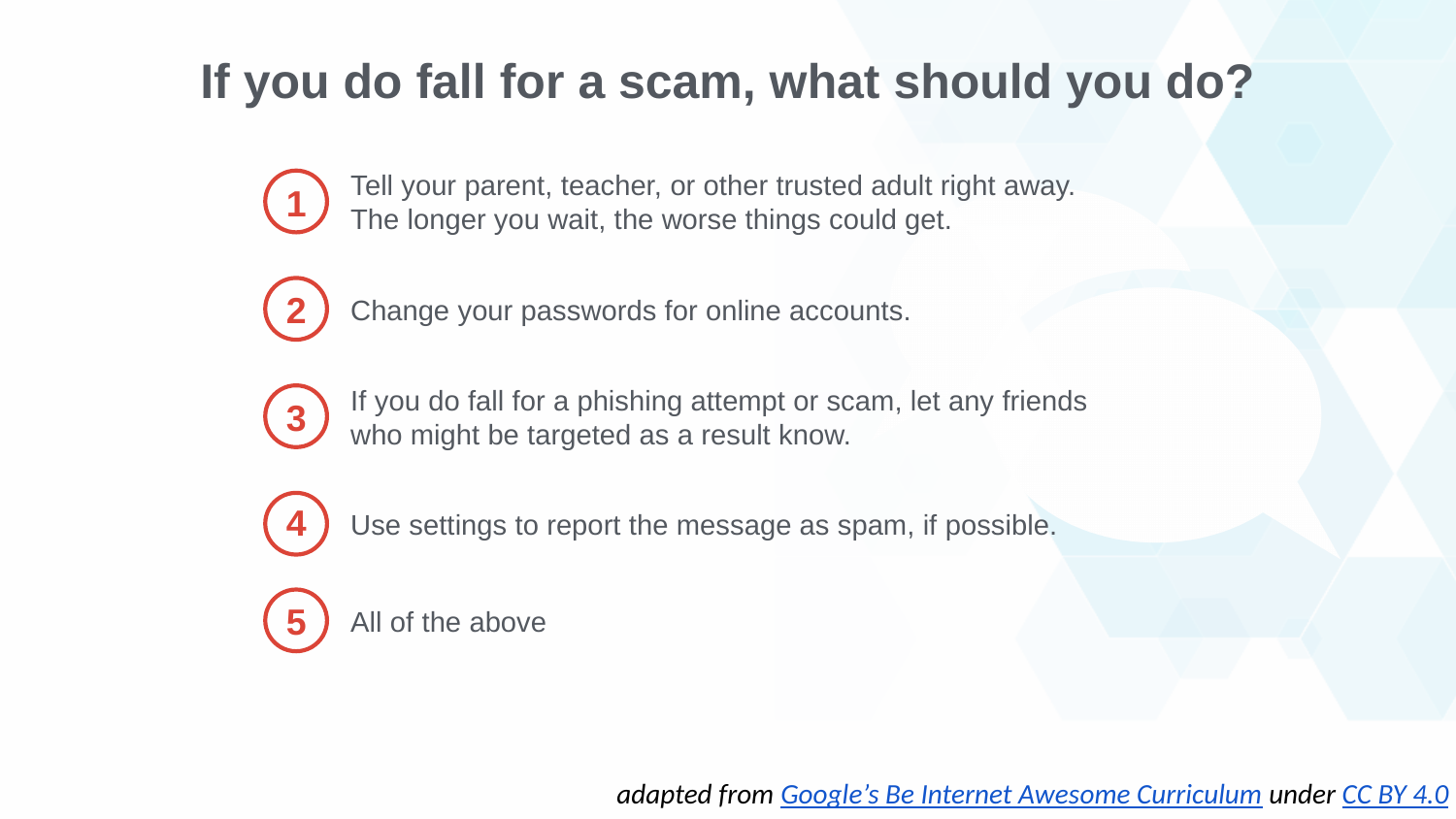

If you do fall for a scam, what should you do?
Tell your parent, teacher, or other trusted adult right away.
The longer you wait, the worse things could get.

1

2
Change your passwords for online accounts.
If you do fall for a phishing attempt or scam, let any friends
who might be targeted as a result know.

3

4
Use settings to report the message as spam, if possible.

5
All of the above
adapted from Google’s Be Internet Awesome Curriculum under CC BY 4.0